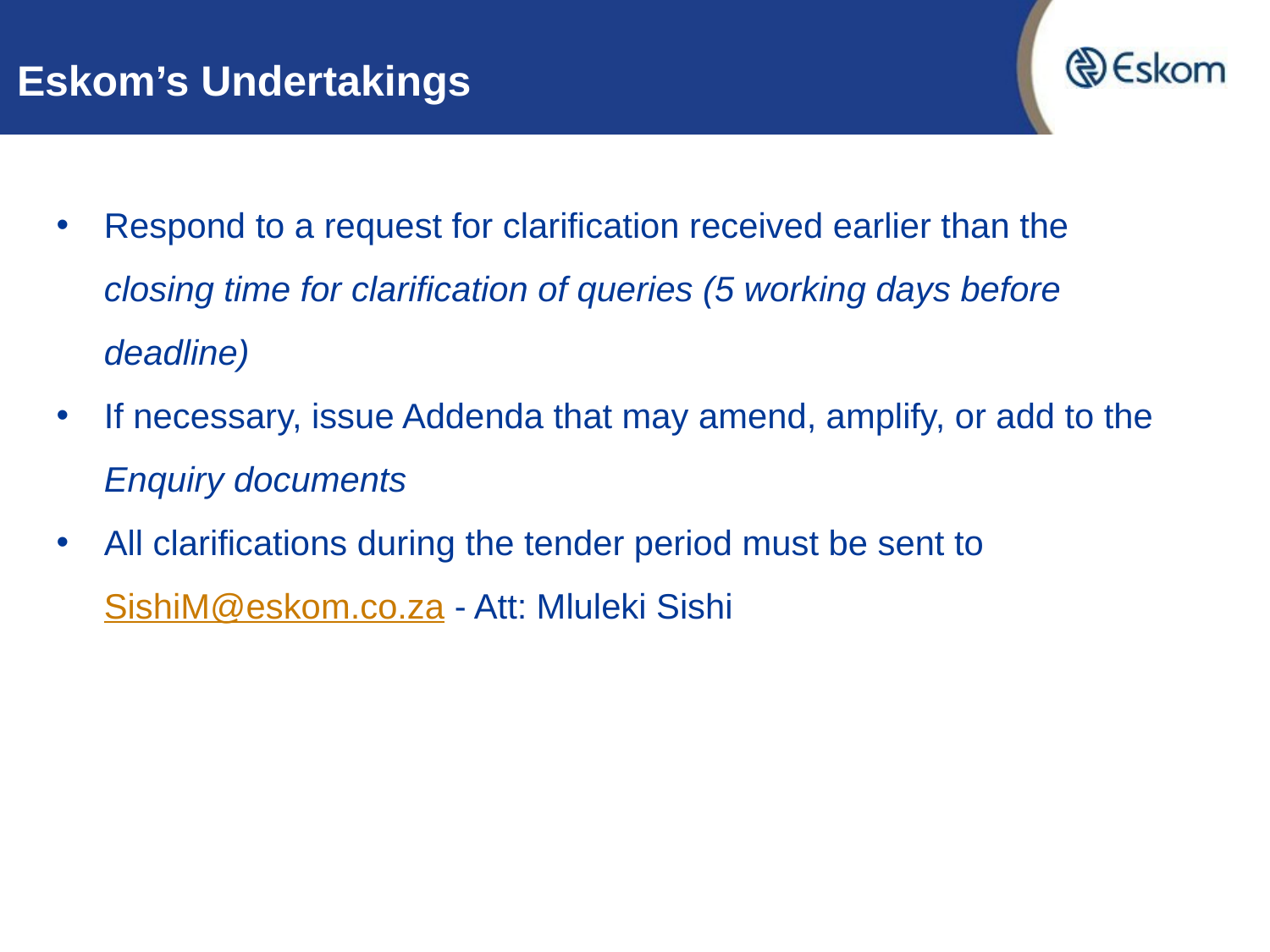

# Eskom’s Undertakings
Respond to a request for clarification received earlier than the closing time for clarification of queries (5 working days before deadline)
If necessary, issue Addenda that may amend, amplify, or add to the Enquiry documents
All clarifications during the tender period must be sent to  SishiM@eskom.co.za - Att: Mluleki Sishi